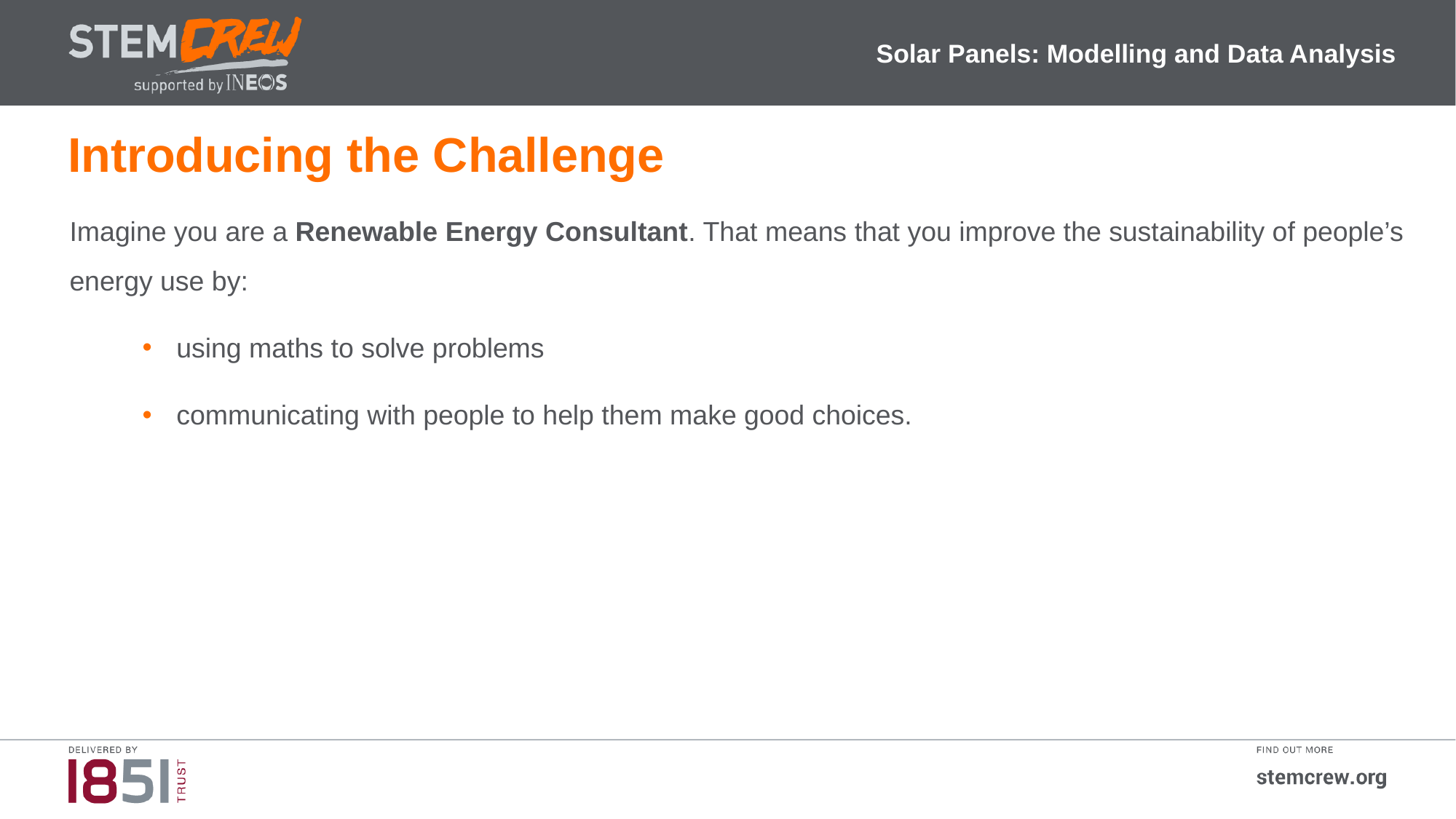

Solar Panels: Modelling and Data Analysis
Introducing the Challenge
Imagine you are a Renewable Energy Consultant. That means that you improve the sustainability of people’s energy use by:
using maths to solve problems
communicating with people to help them make good choices.